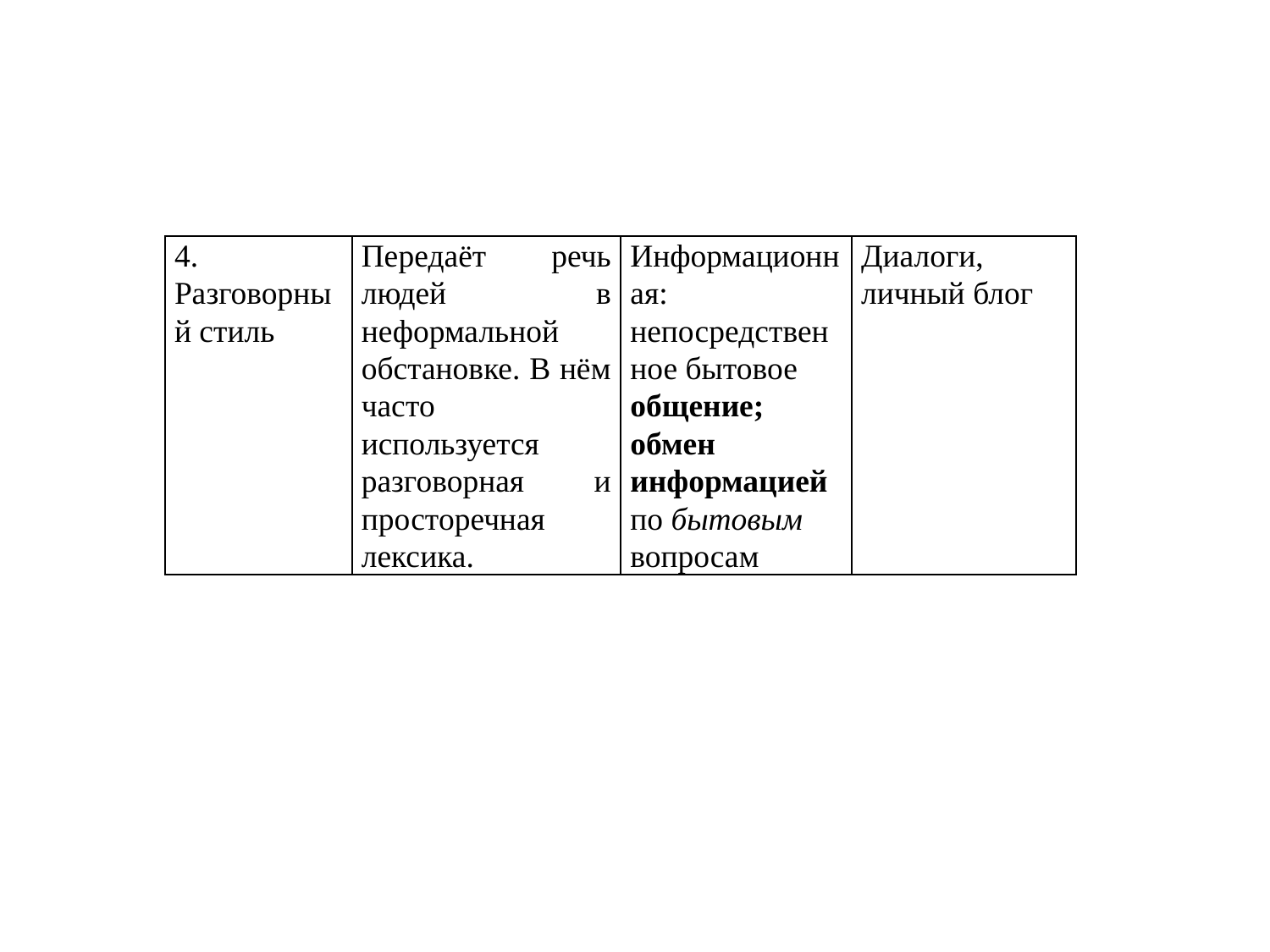

#
| 4. Разговорный стиль | Передаёт речь людей в неформальной обстановке. В нём часто используется разговорная и просторечная лексика. | Информационная: непосредственное бытовое общение; обмен информацией по бытовым вопросам | Диалоги, личный блог |
| --- | --- | --- | --- |